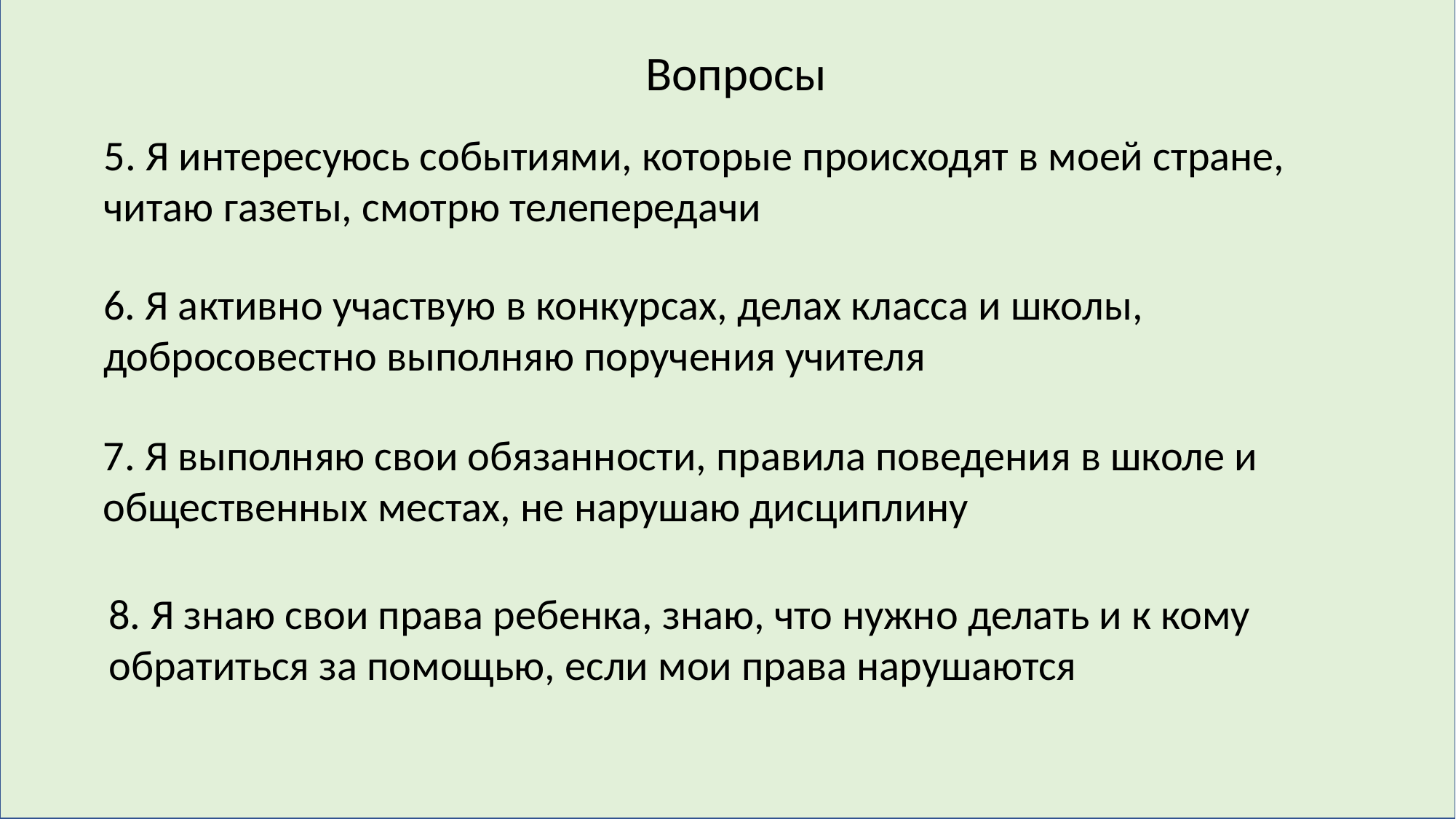

Вопросы
5. Я интересуюсь событиями, которые происходят в моей стране, читаю газеты, смотрю телепередачи
6. Я активно участвую в конкурсах, делах класса и школы, добросовестно выполняю поручения учителя
7. Я выполняю свои обязанности, правила поведения в школе и общественных местах, не нарушаю дисциплину
8. Я знаю свои права ребенка, знаю, что нужно делать и к кому обратиться за помощью, если мои права нарушаются